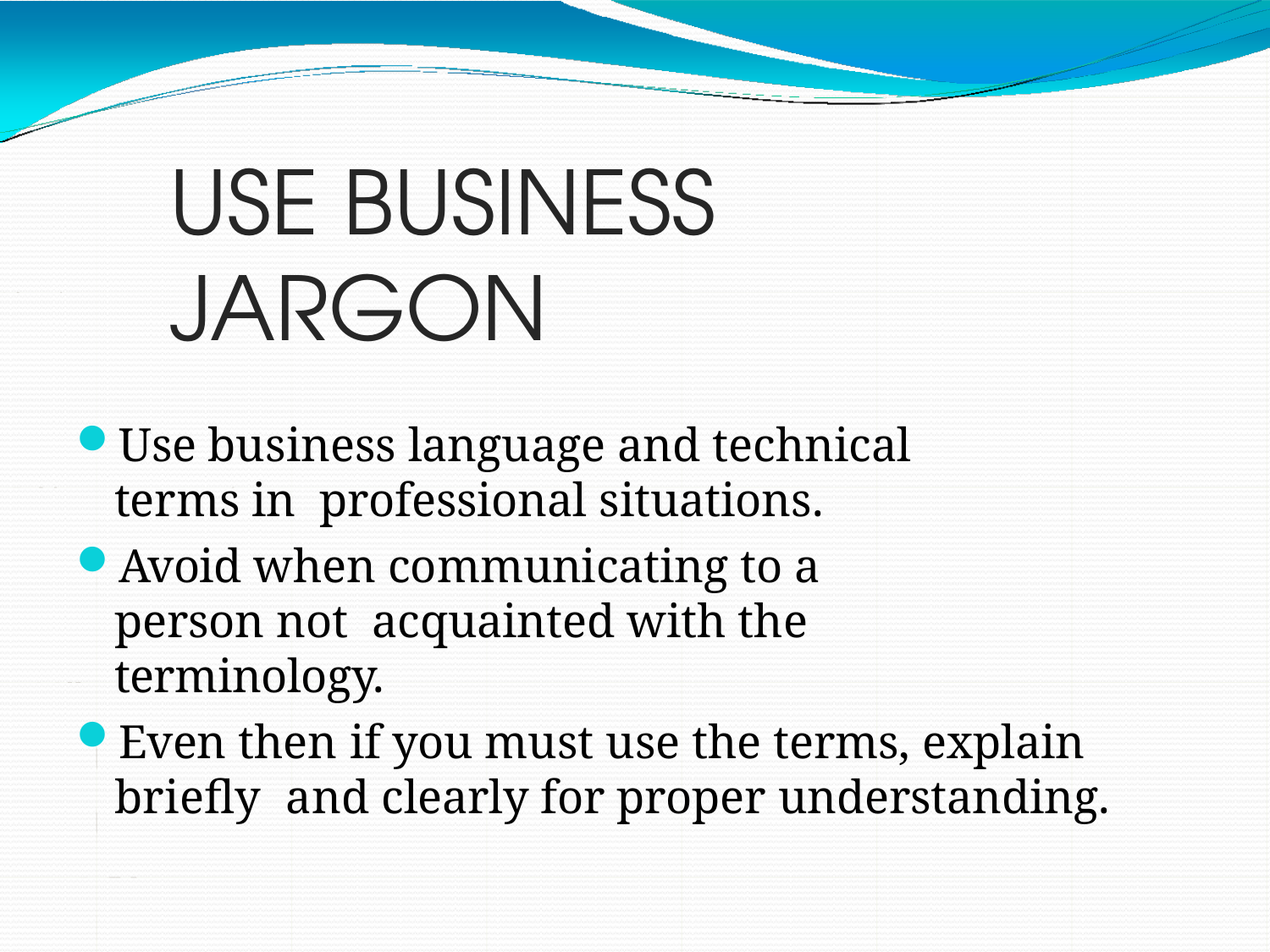

# USE BUSINESS JARGON
Use business language and technical terms in  professional situations.
Avoid when communicating to a person not  acquainted with the terminology.
Even then if you must use the terms, explain briefly  and clearly for proper understanding.